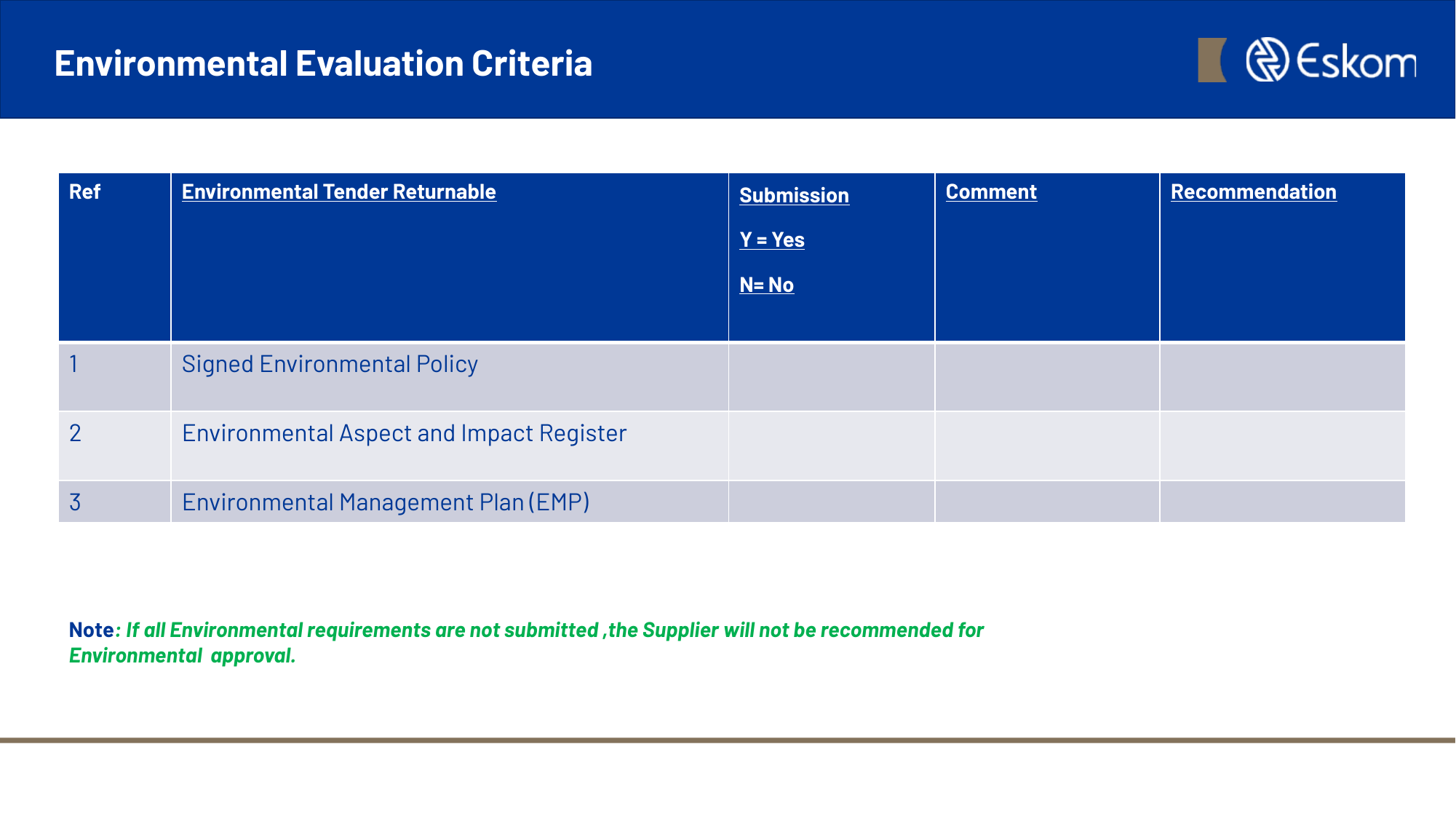

# Environmental Evaluation Criteria
| Ref | Environmental Tender Returnable | Submission Y = Yes N= No | Comment | Recommendation |
| --- | --- | --- | --- | --- |
| 1 | Signed Environmental Policy |  |  |  |
| 2 | Environmental Aspect and Impact Register |  |  |  |
| 3 | Environmental Management Plan (EMP) |  |  |  |
Note: If all Environmental requirements are not submitted ,the Supplier will not be recommended for Environmental  approval.